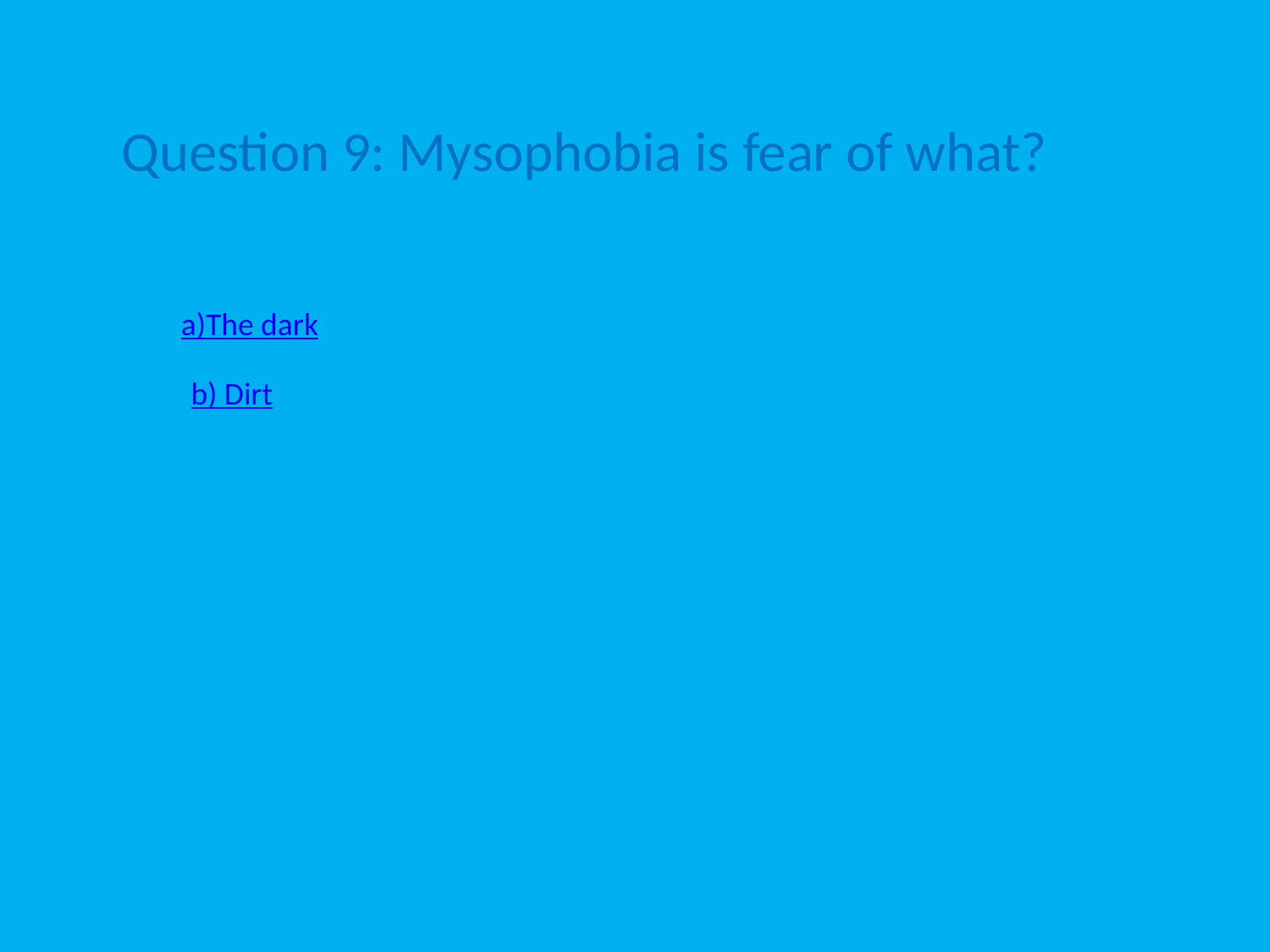

Question 9: Mysophobia is fear of what?
a)The dark
b) Dirt